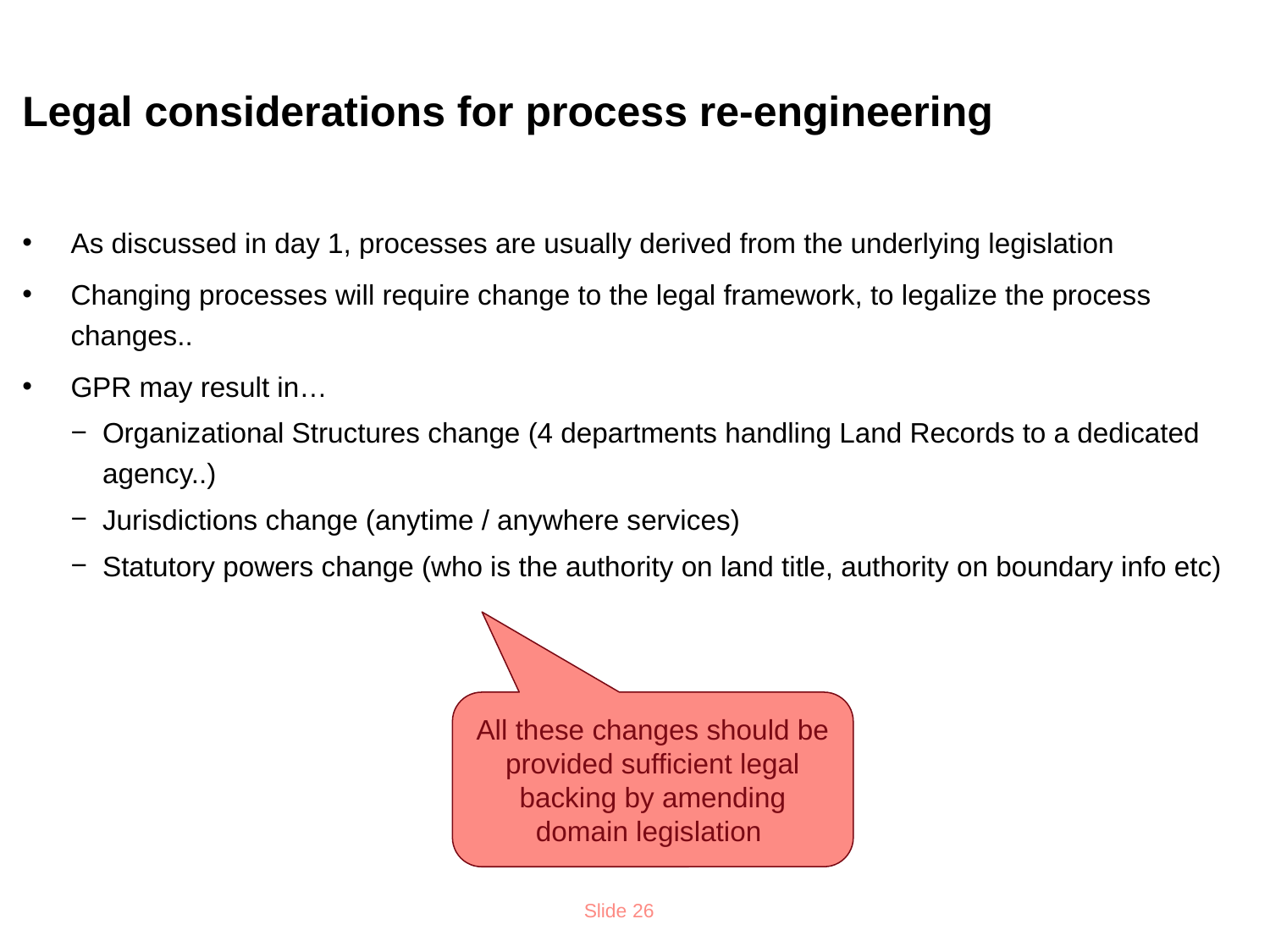

# Legal considerations for process re-engineering
As discussed in day 1, processes are usually derived from the underlying legislation
Changing processes will require change to the legal framework, to legalize the process changes..
GPR may result in…
Organizational Structures change (4 departments handling Land Records to a dedicated agency..)
Jurisdictions change (anytime / anywhere services)
Statutory powers change (who is the authority on land title, authority on boundary info etc)

All these changes should be provided sufficient legal backing by amending domain legislation